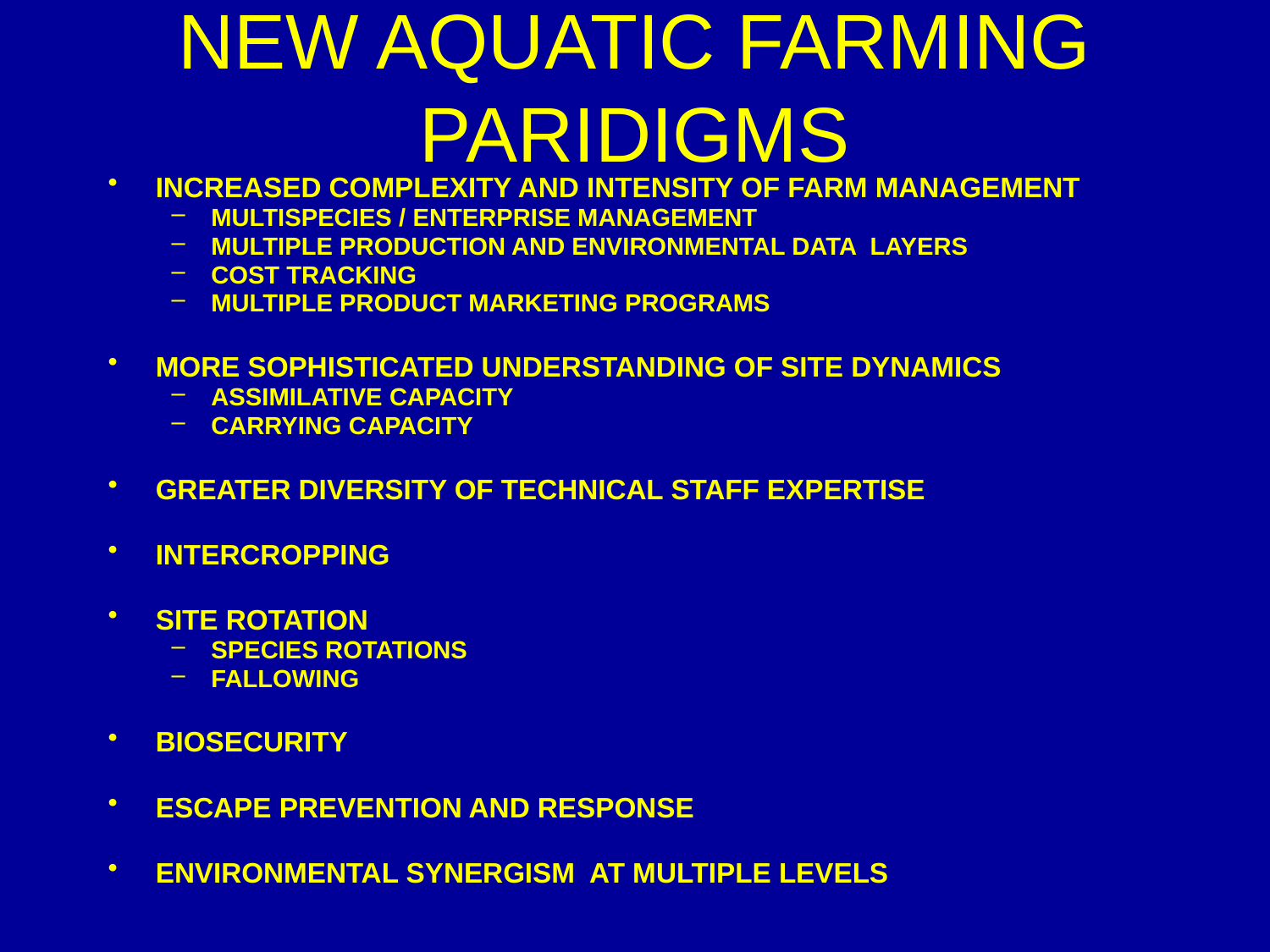

# NEW AQUATIC FARMING PARIDIGMS
INCREASED COMPLEXITY AND INTENSITY OF FARM MANAGEMENT
MULTISPECIES / ENTERPRISE MANAGEMENT
MULTIPLE PRODUCTION AND ENVIRONMENTAL DATA  LAYERS
COST TRACKING
MULTIPLE PRODUCT MARKETING PROGRAMS

MORE SOPHISTICATED UNDERSTANDING OF SITE DYNAMICS
ASSIMILATIVE CAPACITY
CARRYING CAPACITY

GREATER DIVERSITY OF TECHNICAL STAFF EXPERTISE

INTERCROPPING

SITE ROTATION
SPECIES ROTATIONS
FALLOWING

BIOSECURITY

ESCAPE PREVENTION AND RESPONSE

ENVIRONMENTAL SYNERGISM  AT MULTIPLE LEVELS